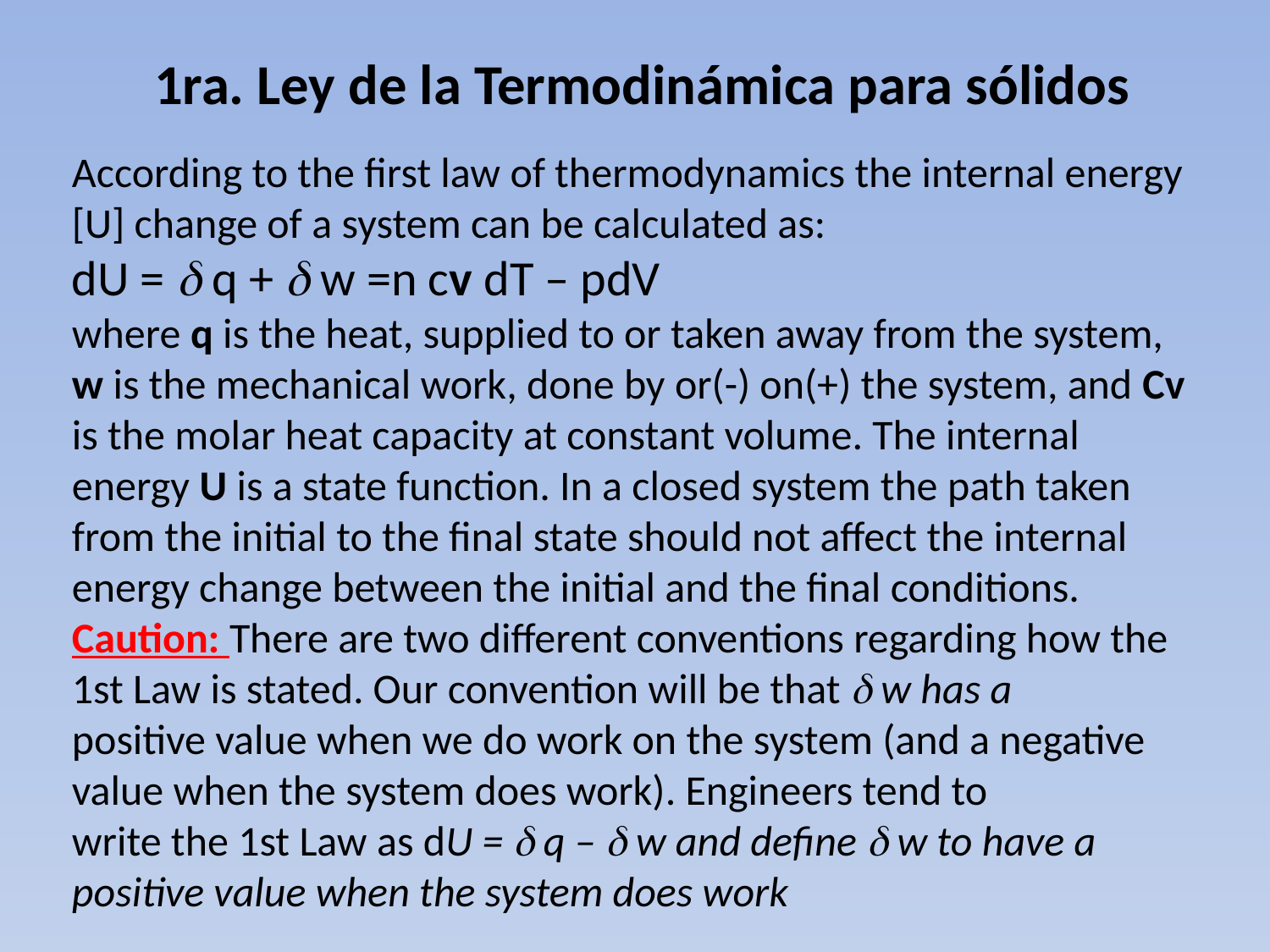

# 1ra. Ley de la Termodinámica para sólidos
According to the first law of thermodynamics the internal energy [U] change of a system can be calculated as:
dU = δ q + δ w =n cv dT – pdV
where q is the heat, supplied to or taken away from the system, w is the mechanical work, done by or(-) on(+) the system, and Cv is the molar heat capacity at constant volume. The internal energy U is a state function. In a closed system the path taken from the initial to the final state should not affect the internal energy change between the initial and the final conditions.
Caution: There are two different conventions regarding how the 1st Law is stated. Our convention will be that δ w has a
positive value when we do work on the system (and a negative value when the system does work). Engineers tend to
write the 1st Law as dU = δ q – δ w and define δ w to have a positive value when the system does work